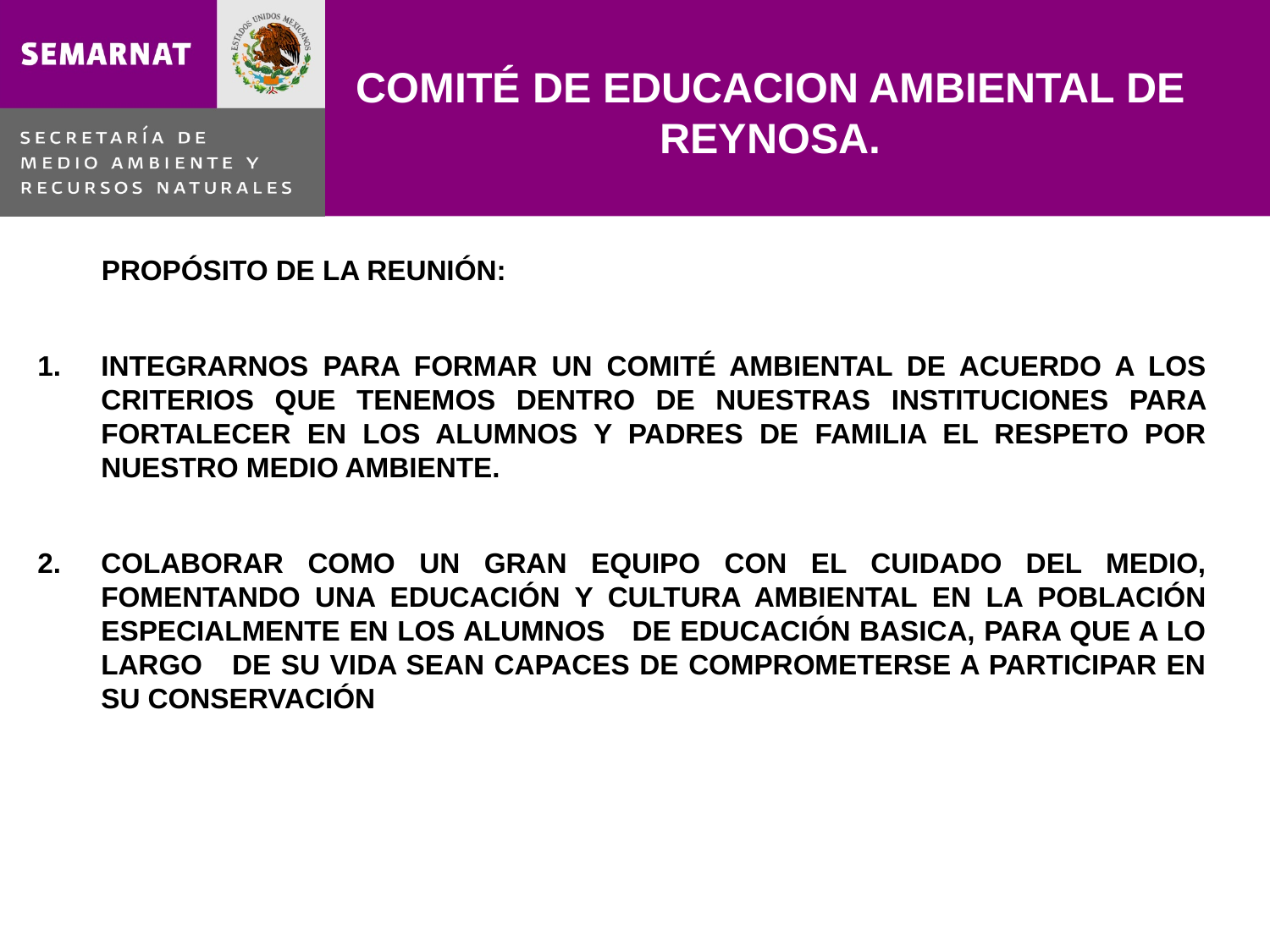

# COMITÉ DE EDUCACION AMBIENTAL DE REYNOSA.
     PROPÓSITO DE LA REUNIÓN:

INTEGRARNOS PARA FORMAR UN COMITÉ AMBIENTAL DE ACUERDO A LOS CRITERIOS QUE TENEMOS DENTRO DE NUESTRAS INSTITUCIONES PARA FORTALECER EN LOS ALUMNOS Y PADRES DE FAMILIA EL RESPETO POR NUESTRO MEDIO AMBIENTE.

COLABORAR COMO UN GRAN EQUIPO CON EL CUIDADO DEL MEDIO, FOMENTANDO UNA EDUCACIÓN Y CULTURA AMBIENTAL EN LA POBLACIÓN ESPECIALMENTE EN LOS ALUMNOS   DE EDUCACIÓN BASICA, PARA QUE A LO LARGO   DE SU VIDA SEAN CAPACES DE COMPROMETERSE A PARTICIPAR EN SU CONSERVACIÓN